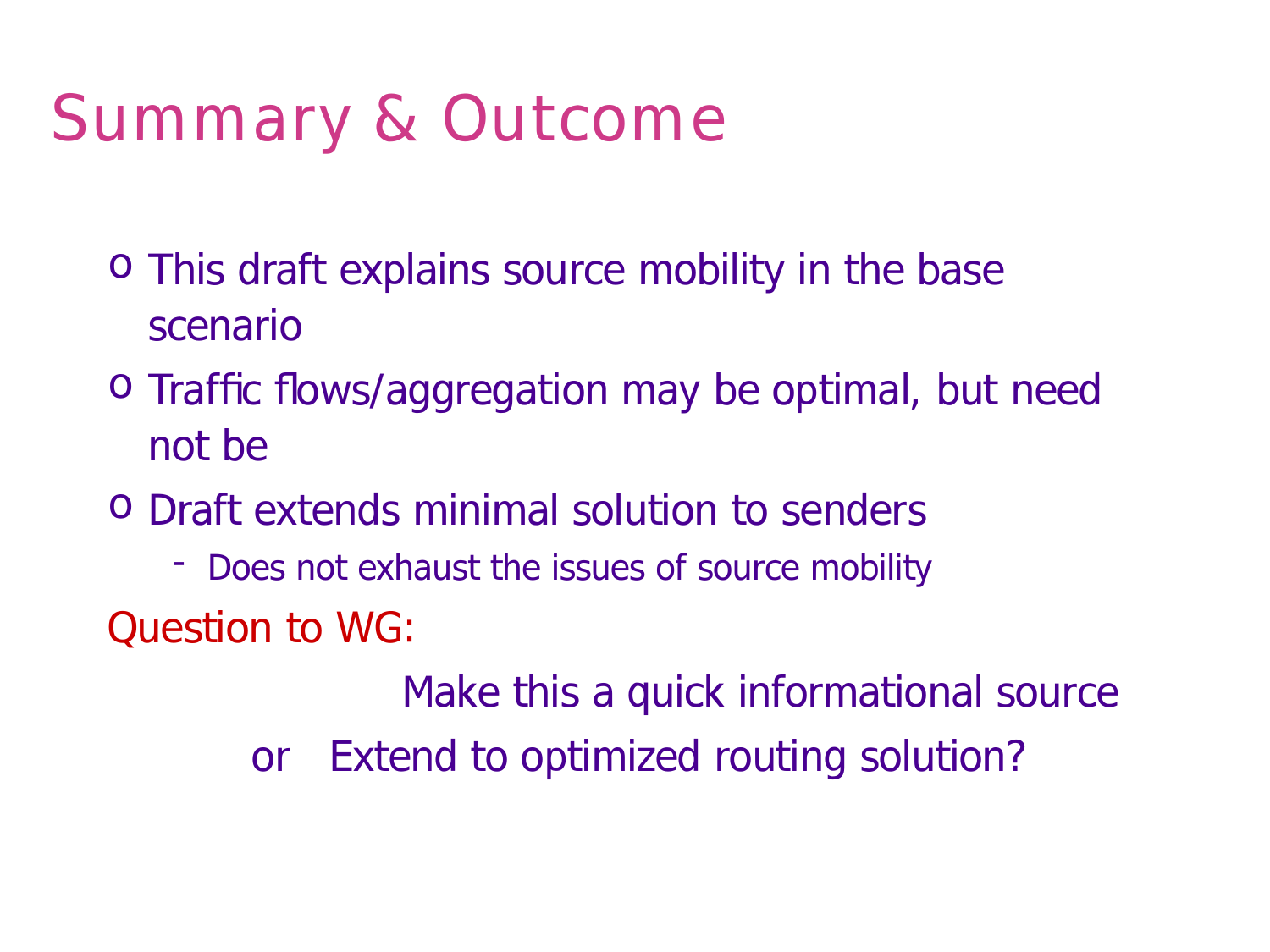

# Summary & Outcome
This draft explains source mobility in the base scenario
Traffic flows/aggregation may be optimal, but need not be
Draft extends minimal solution to senders
Does not exhaust the issues of source mobility
Question to WG:
			Make this a quick informational source
           or   Extend to optimized routing solution?